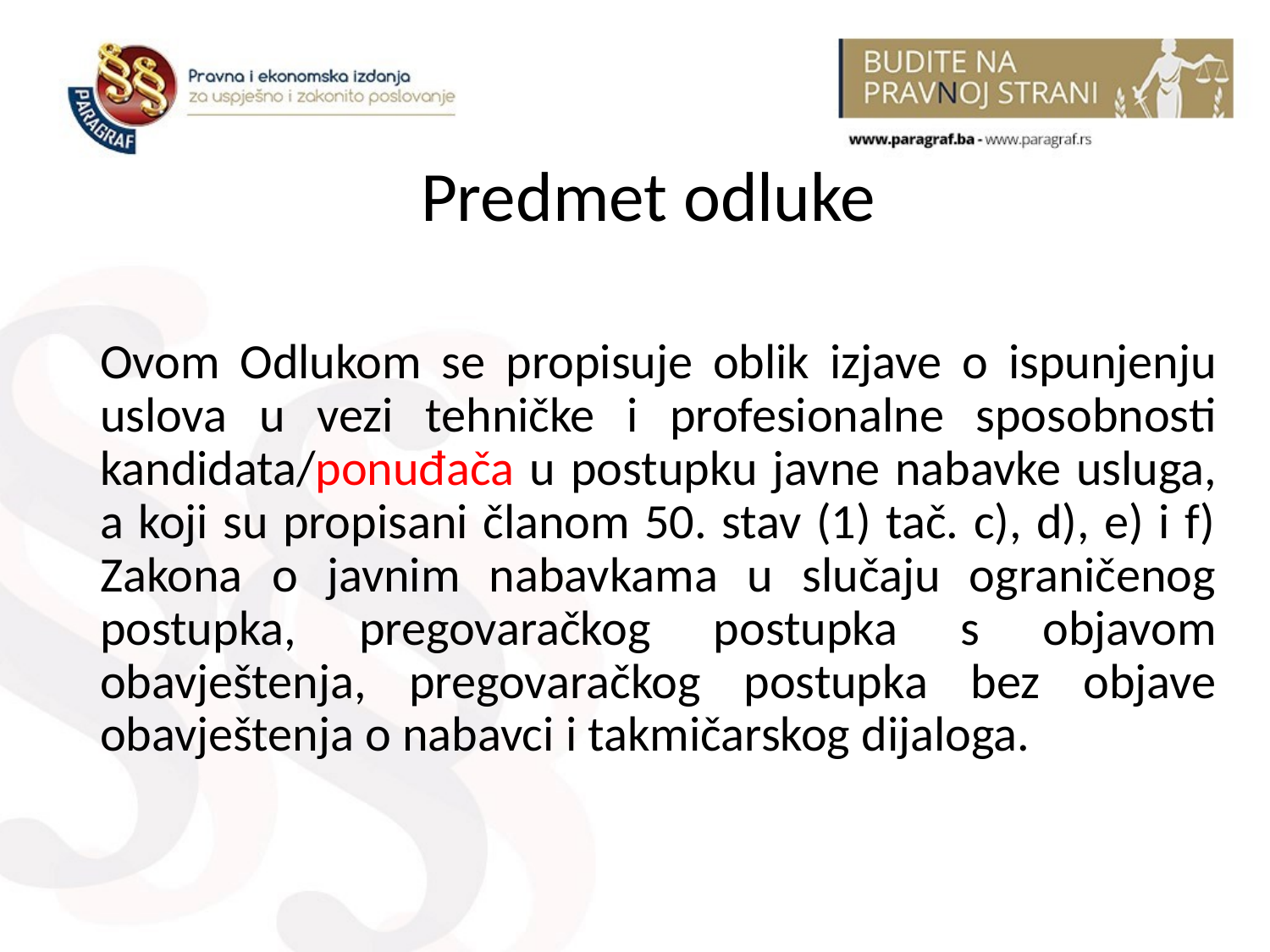

# Predmet odluke

Ovom Odlukom se propisuje oblik izjave o ispunjenju uslova u vezi tehničke i profesionalne sposobnosti kandidata/ponuđača u postupku javne nabavke usluga, a koji su propisani članom 50. stav (1) tač. c), d), e) i f) Zakona o javnim nabavkama u slučaju ograničenog postupka, pregovaračkog postupka s objavom obavještenja, pregovaračkog postupka bez objave obavještenja o nabavci i takmičarskog dijaloga.